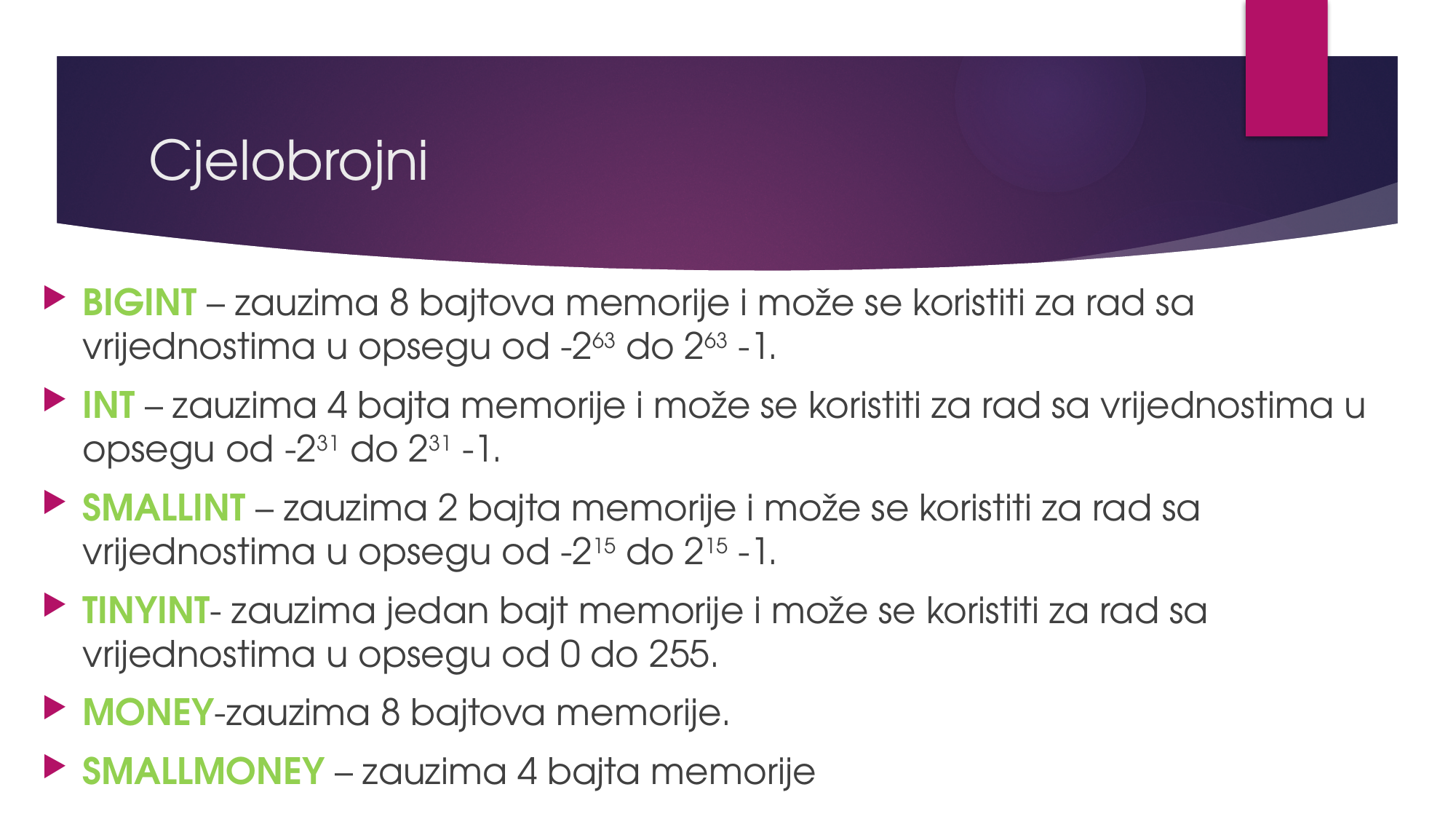

# Cjelobrojni
BIGINT – zauzima 8 bajtova memorije i može se koristiti za rad sa vrijednostima u opsegu od -263 do 263 -1.
INT – zauzima 4 bajta memorije i može se koristiti za rad sa vrijednostima u opsegu od -231 do 231 -1.
SMALLINT – zauzima 2 bajta memorije i može se koristiti za rad sa vrijednostima u opsegu od -215 do 215 -1.
TINYINT- zauzima jedan bajt memorije i može se koristiti za rad sa vrijednostima u opsegu od 0 do 255.
MONEY-zauzima 8 bajtova memorije.
SMALLMONEY – zauzima 4 bajta memorije